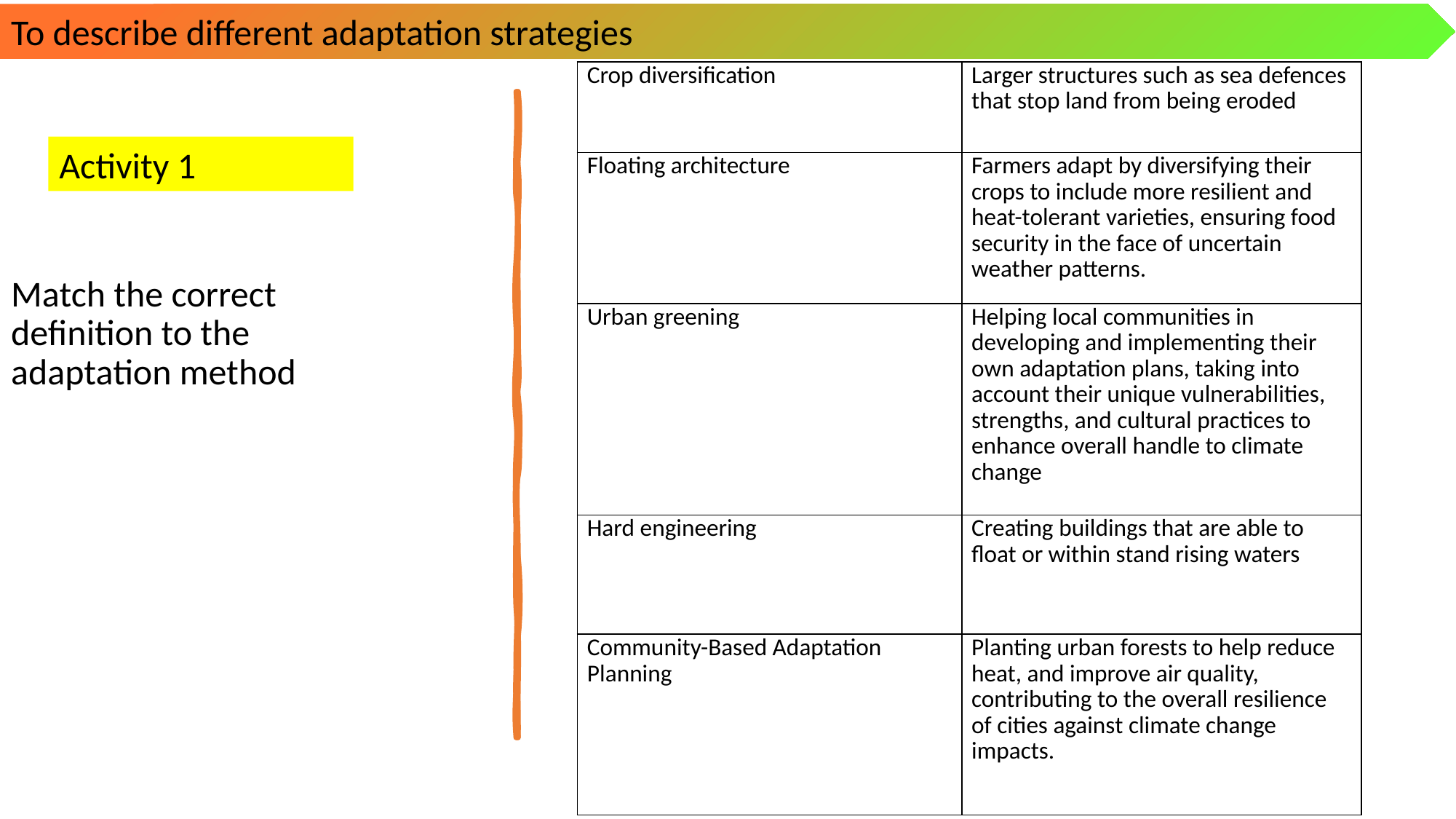

To describe different adaptation strategies

| Crop diversification | Larger structures such as sea defences that stop land from being eroded |
| --- | --- |
| Floating architecture | Farmers adapt by diversifying their crops to include more resilient and heat-tolerant varieties, ensuring food security in the face of uncertain weather patterns. |
| Urban greening | Helping local communities in developing and implementing their own adaptation plans, taking into account their unique vulnerabilities, strengths, and cultural practices to enhance overall handle to climate change |
| Hard engineering | Creating buildings that are able to float or within stand rising waters |
| Community-Based Adaptation Planning | Planting urban forests to help reduce heat, and improve air quality, contributing to the overall resilience of cities against climate change impacts. |
Activity 1
Match the correct definition to the adaptation method